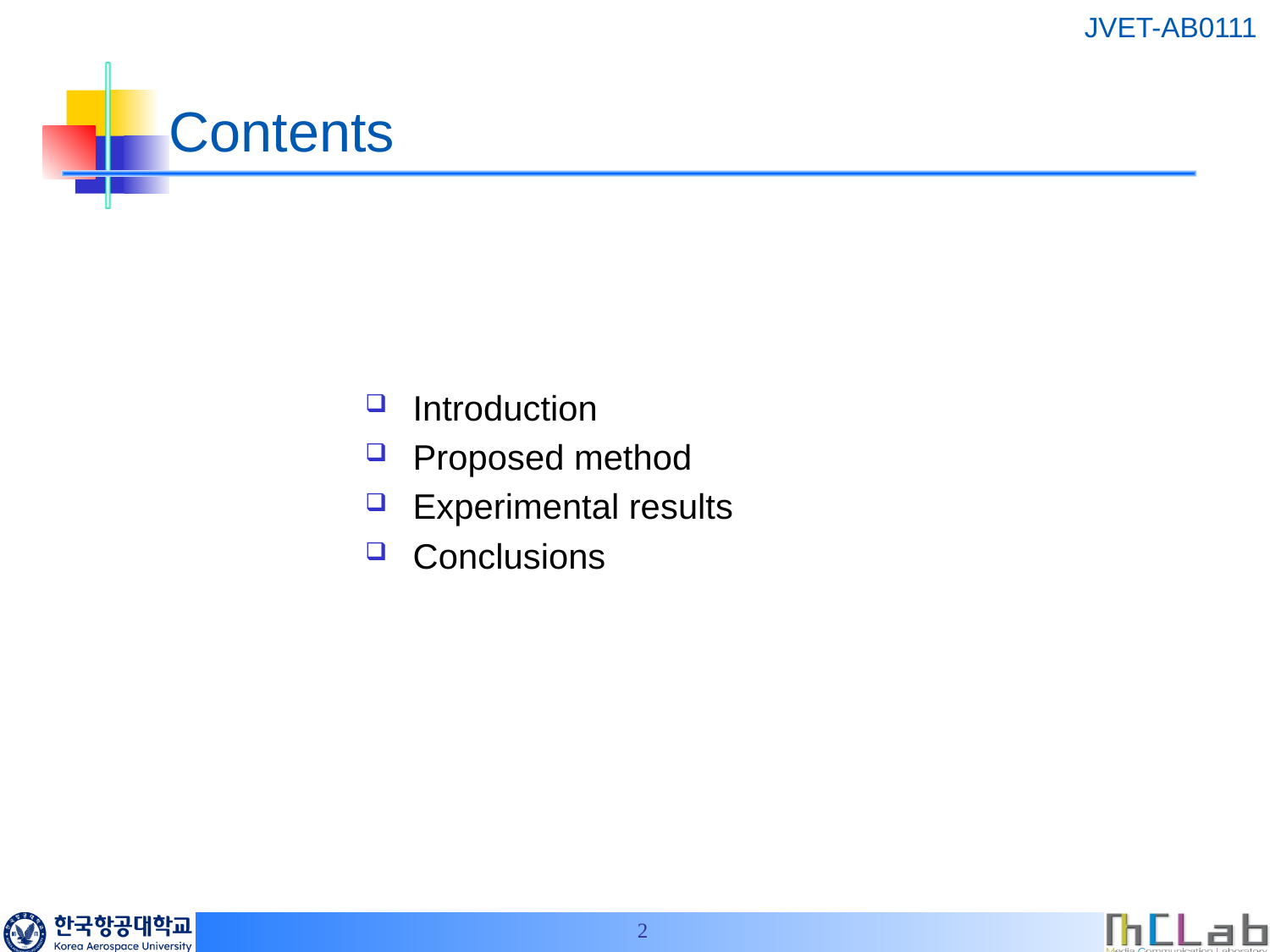

# Contents
Introduction
Proposed method
Experimental results
Conclusions